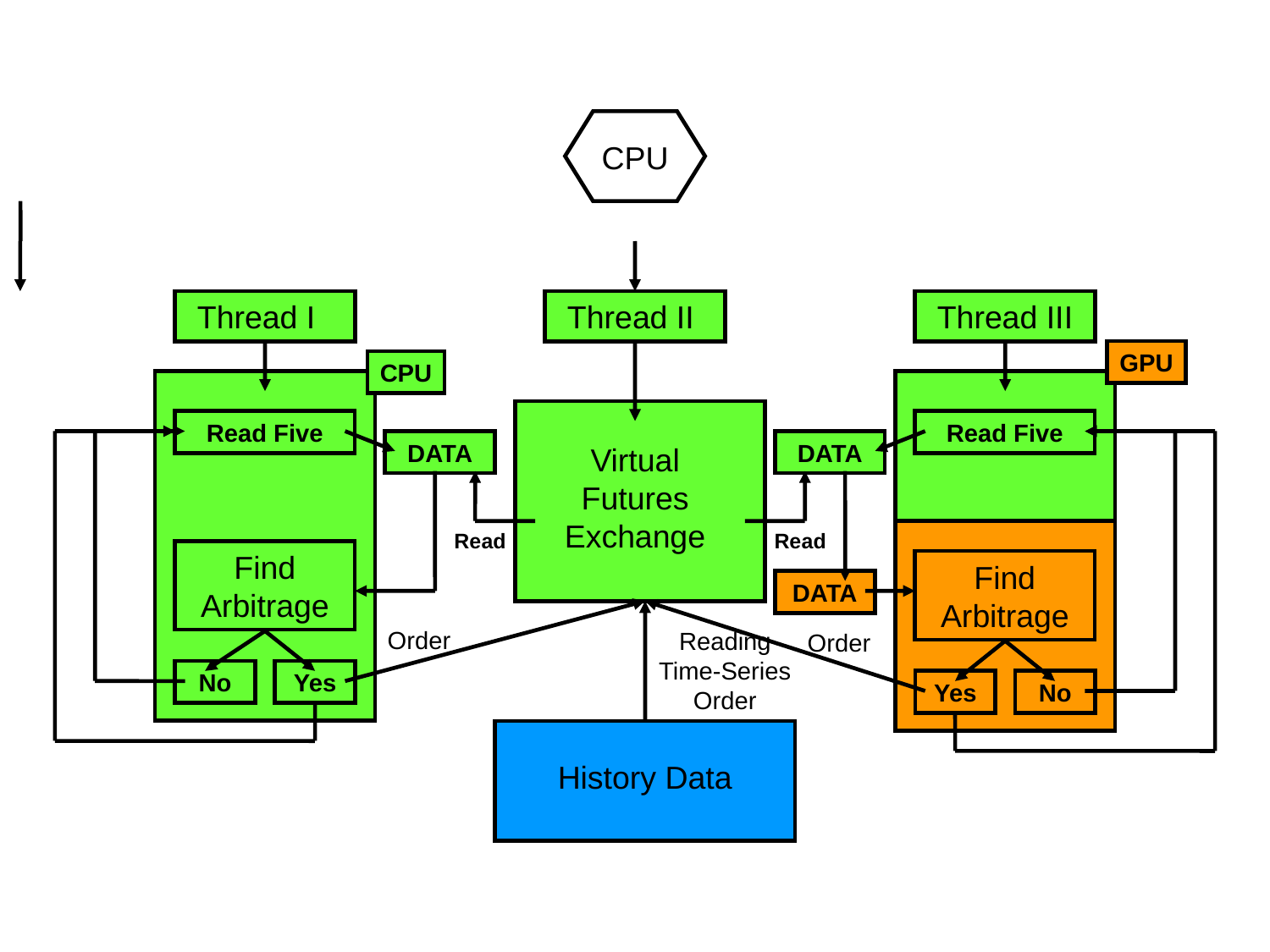

CPU

Thread I
Thread II
Thread III

GPU

Virtual Futures Exchange
CPU
Read Five
Read Five

DATA
DATA

Find Arbitrage

DATA

Read

Read

Find Arbitrage

Order

Order

Reading Time-Series Order

No
Yes
Yes
No

History Data